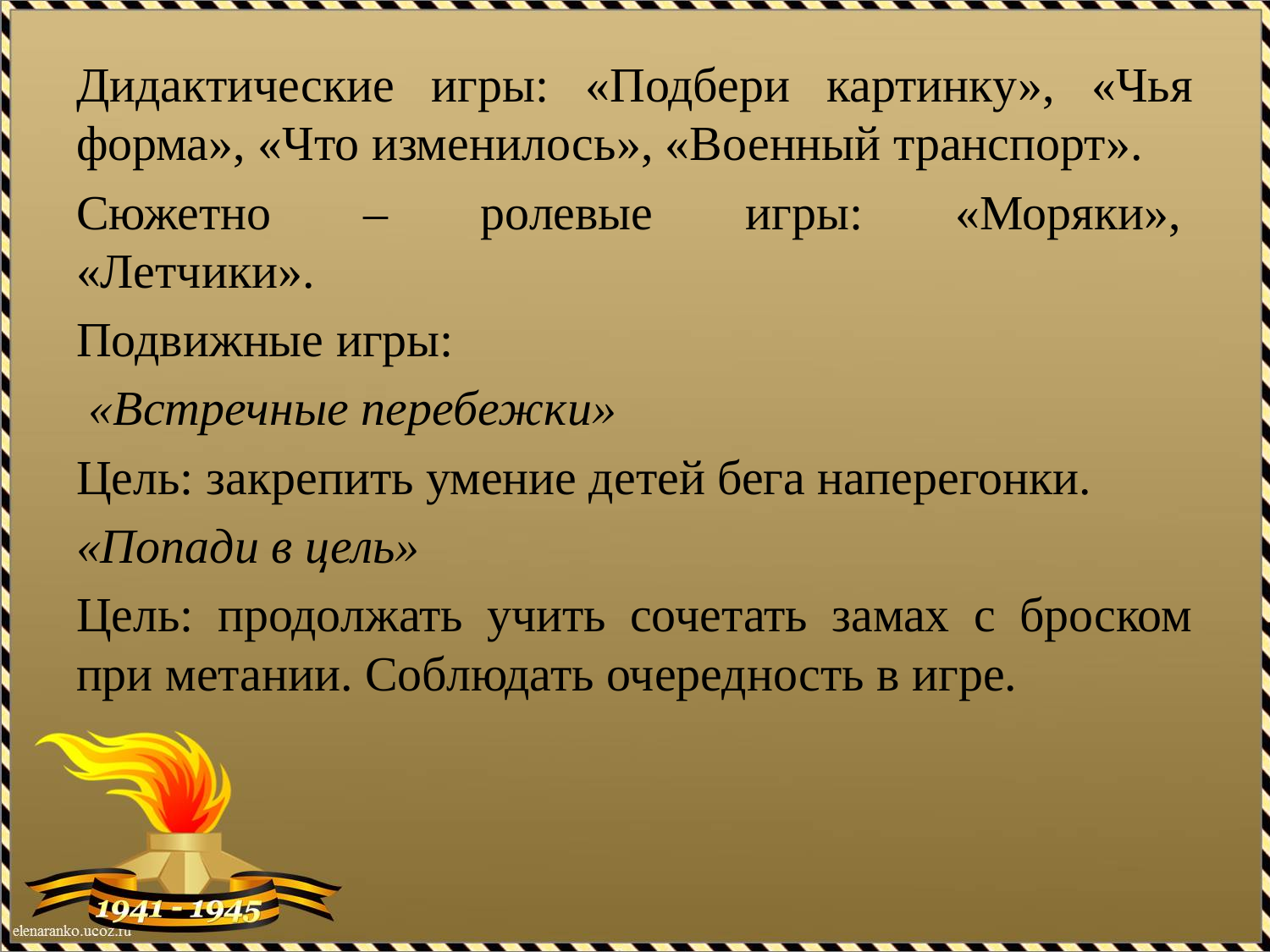

Дидактические игры: «Подбери картинку», «Чья форма», «Что изменилось», «Военный транспорт».
Сюжетно – ролевые игры: «Моряки», 
«Летчики».
Подвижные игры:
 «Встречные перебежки»
Цель: закрепить умение детей бега наперегонки.
«Попади в цель»
Цель: продолжать учить сочетать замах с броском при метании. Соблюдать очередность в игре.